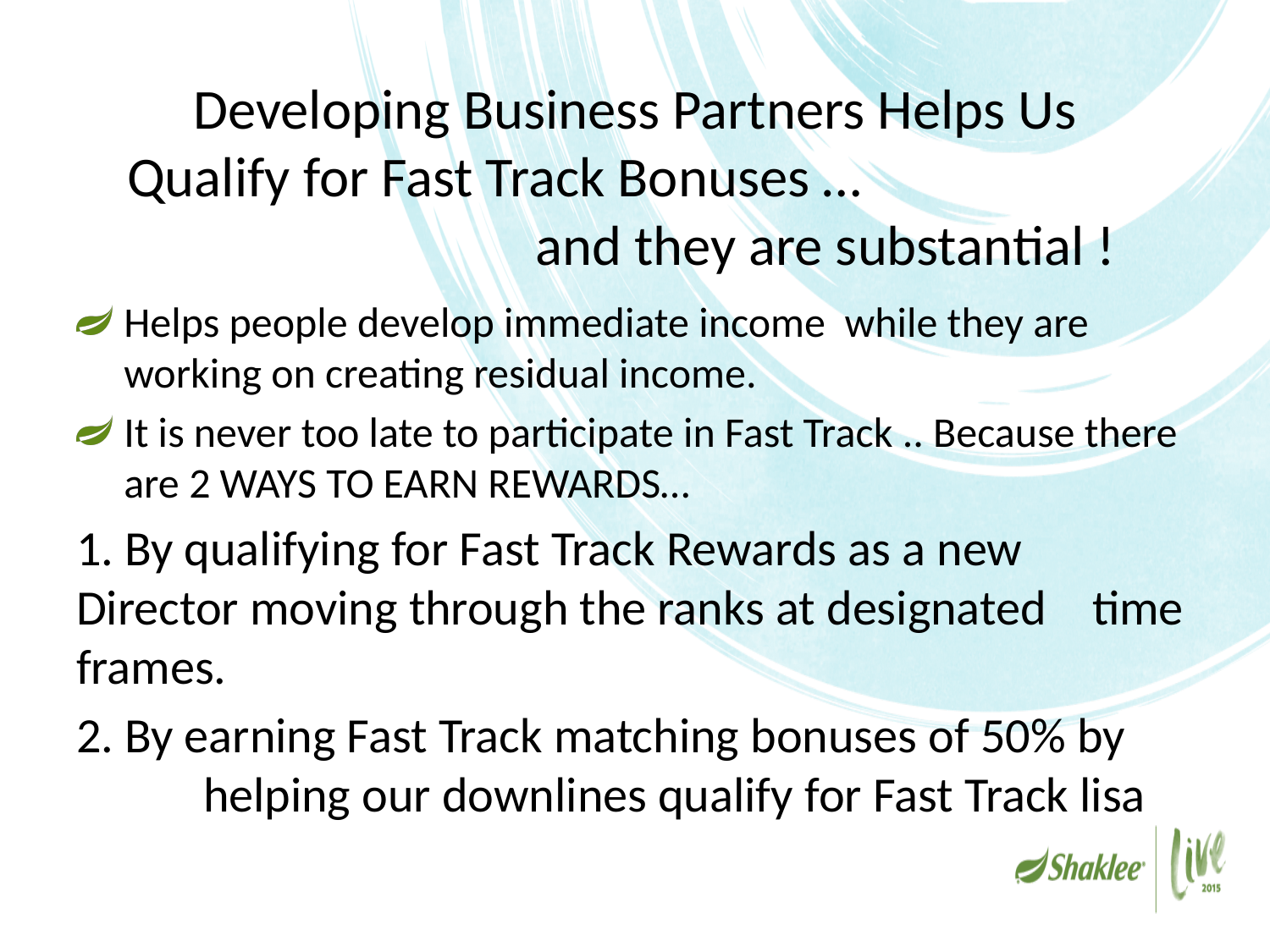

# Developing Business Partners Helps Us Qualify for Fast Track Bonuses … 						and they are substantial !
Helps people develop immediate income  while they are working on creating residual income.
It is never too late to participate in Fast Track .. Because there are 2 WAYS TO EARN REWARDS…
1. By qualifying for Fast Track Rewards as a new 	Director moving through the ranks at designated 	time frames.
2. By earning Fast Track matching bonuses of 50% by 	helping our downlines qualify for Fast Track lisa